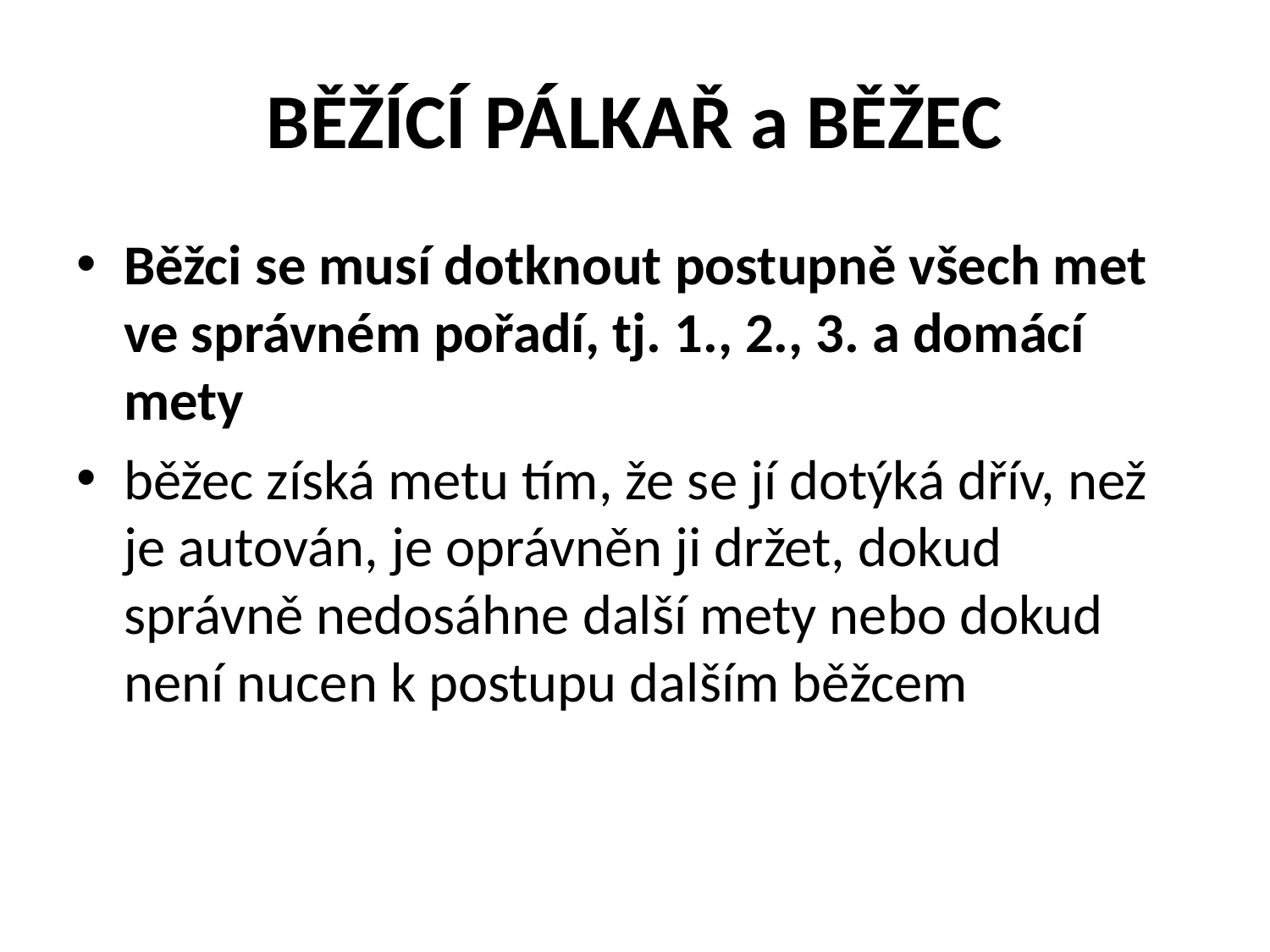

# BĚŽÍCÍ PÁLKAŘ a BĚŽEC
Běžci se musí dotknout postupně všech met ve správném pořadí, tj. 1., 2., 3. a domácí mety
běžec získá metu tím, že se jí dotýká dřív, než je autován, je oprávněn ji držet, dokud správně nedosáhne další mety nebo dokud není nucen k postupu dalším běžcem